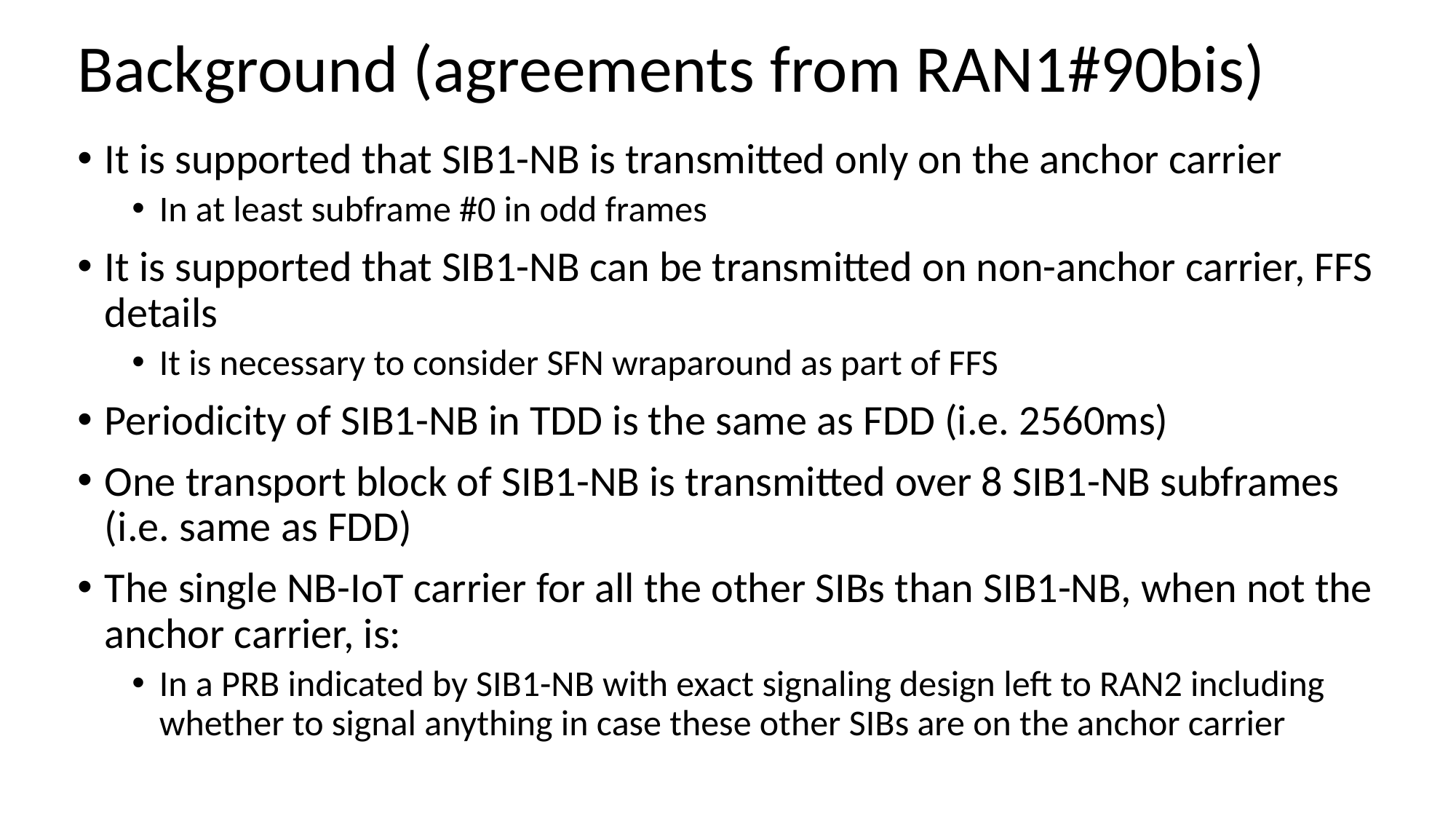

# Background (agreements from RAN1#90bis)
It is supported that SIB1-NB is transmitted only on the anchor carrier
In at least subframe #0 in odd frames
It is supported that SIB1-NB can be transmitted on non-anchor carrier, FFS details
It is necessary to consider SFN wraparound as part of FFS
Periodicity of SIB1-NB in TDD is the same as FDD (i.e. 2560ms)
One transport block of SIB1-NB is transmitted over 8 SIB1-NB subframes (i.e. same as FDD)
The single NB-IoT carrier for all the other SIBs than SIB1-NB, when not the anchor carrier, is:
In a PRB indicated by SIB1-NB with exact signaling design left to RAN2 including whether to signal anything in case these other SIBs are on the anchor carrier